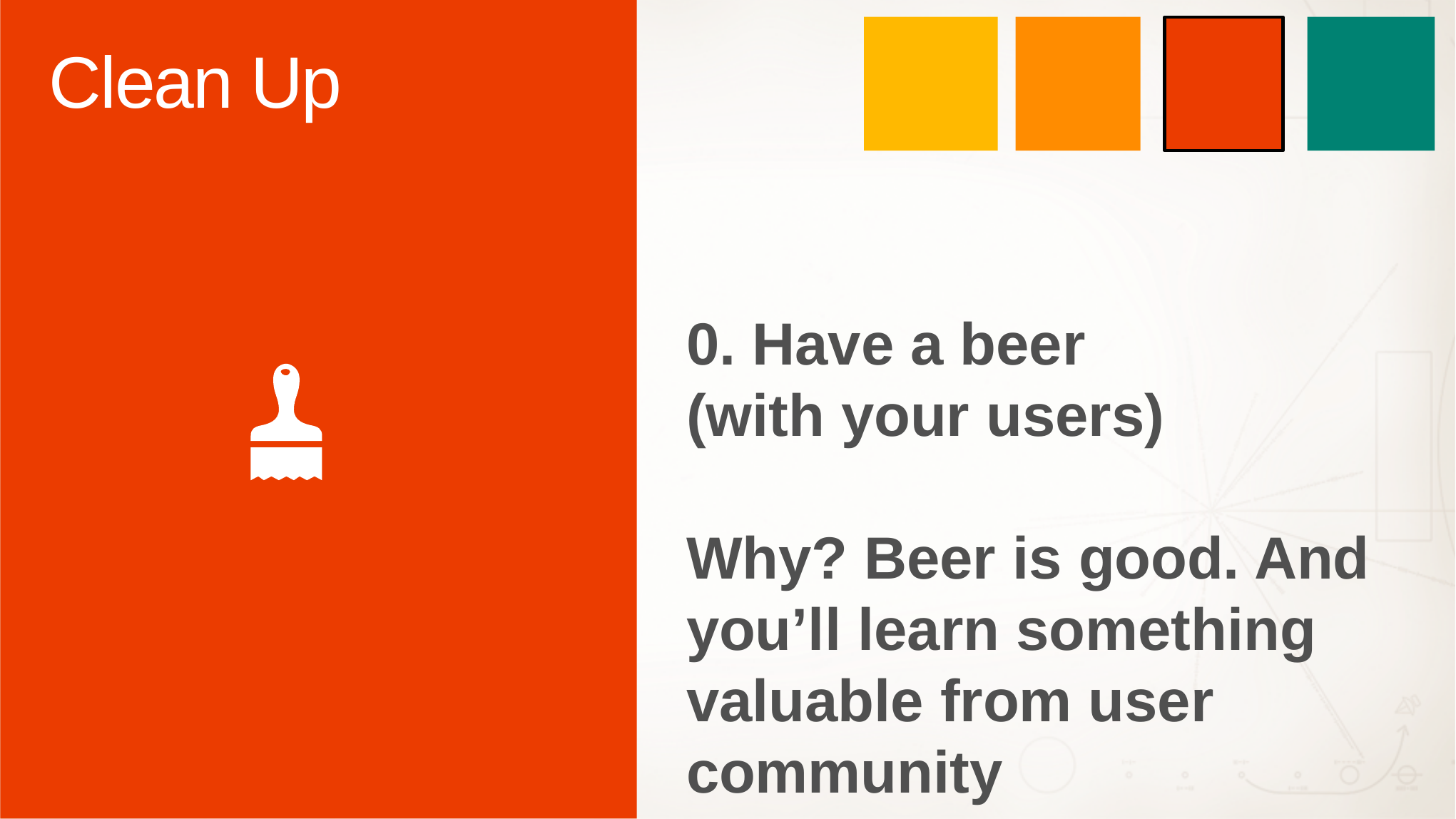

# Clean Up
0. Have a beer
(with your users)

Why? Beer is good. And you’ll learn something valuable from user community